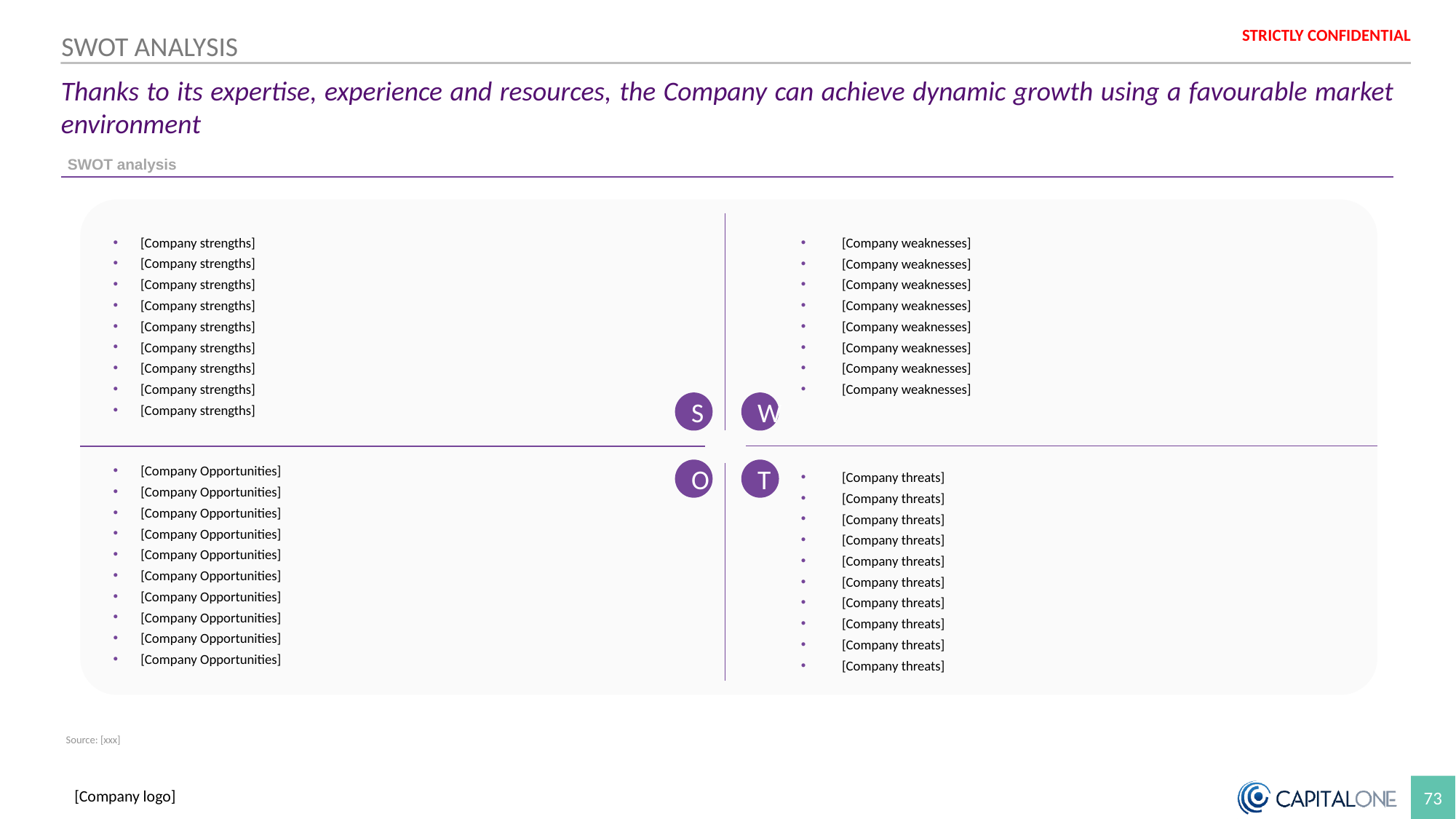

Colour palette

SWOT ANALYSIS
Thanks to its expertise, experience and resources, the Company can achieve dynamic growth using a favourable market environment

SWOT analysis

S
W
O
T
[Company strengths]
[Company strengths]
[Company strengths]
[Company strengths]
[Company strengths]
[Company strengths]
[Company strengths]
[Company strengths]
[Company strengths]

[Company weaknesses]
[Company weaknesses]
[Company weaknesses]
[Company weaknesses]
[Company weaknesses]
[Company weaknesses]
[Company weaknesses]
[Company weaknesses]

[Company Opportunities]
[Company Opportunities]
[Company Opportunities]
[Company Opportunities]
[Company Opportunities]
[Company Opportunities]
[Company Opportunities]
[Company Opportunities]
[Company Opportunities]
[Company Opportunities]

[Company threats]
[Company threats]
[Company threats]
[Company threats]
[Company threats]
[Company threats]
[Company threats]
[Company threats]
[Company threats]
[Company threats]
Source: [xxx]